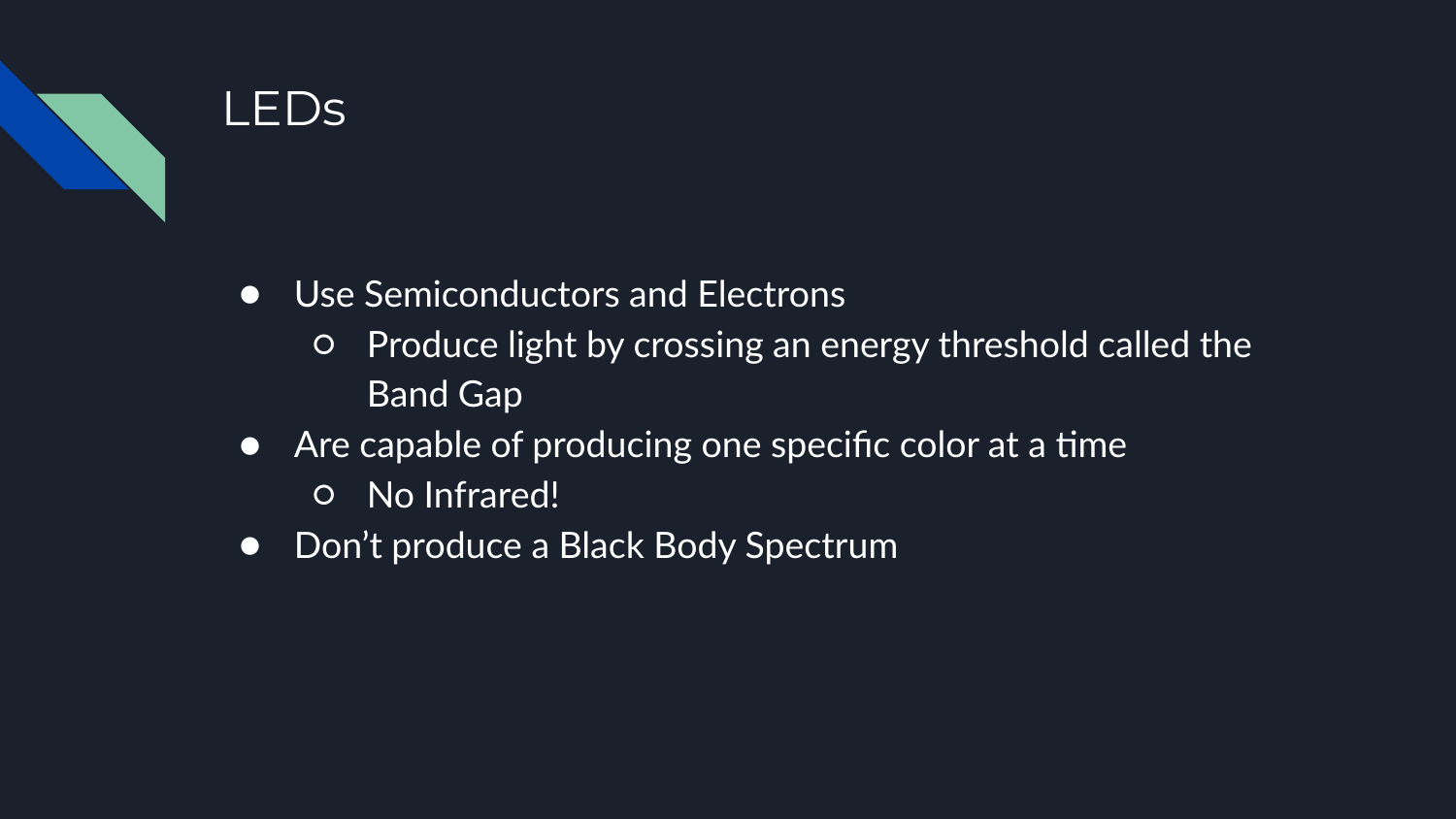

# LEDs
Use Semiconductors and Electrons
Produce light by crossing an energy threshold called the Band Gap
Are capable of producing one specific color at a time
No Infrared!
Don’t produce a Black Body Spectrum